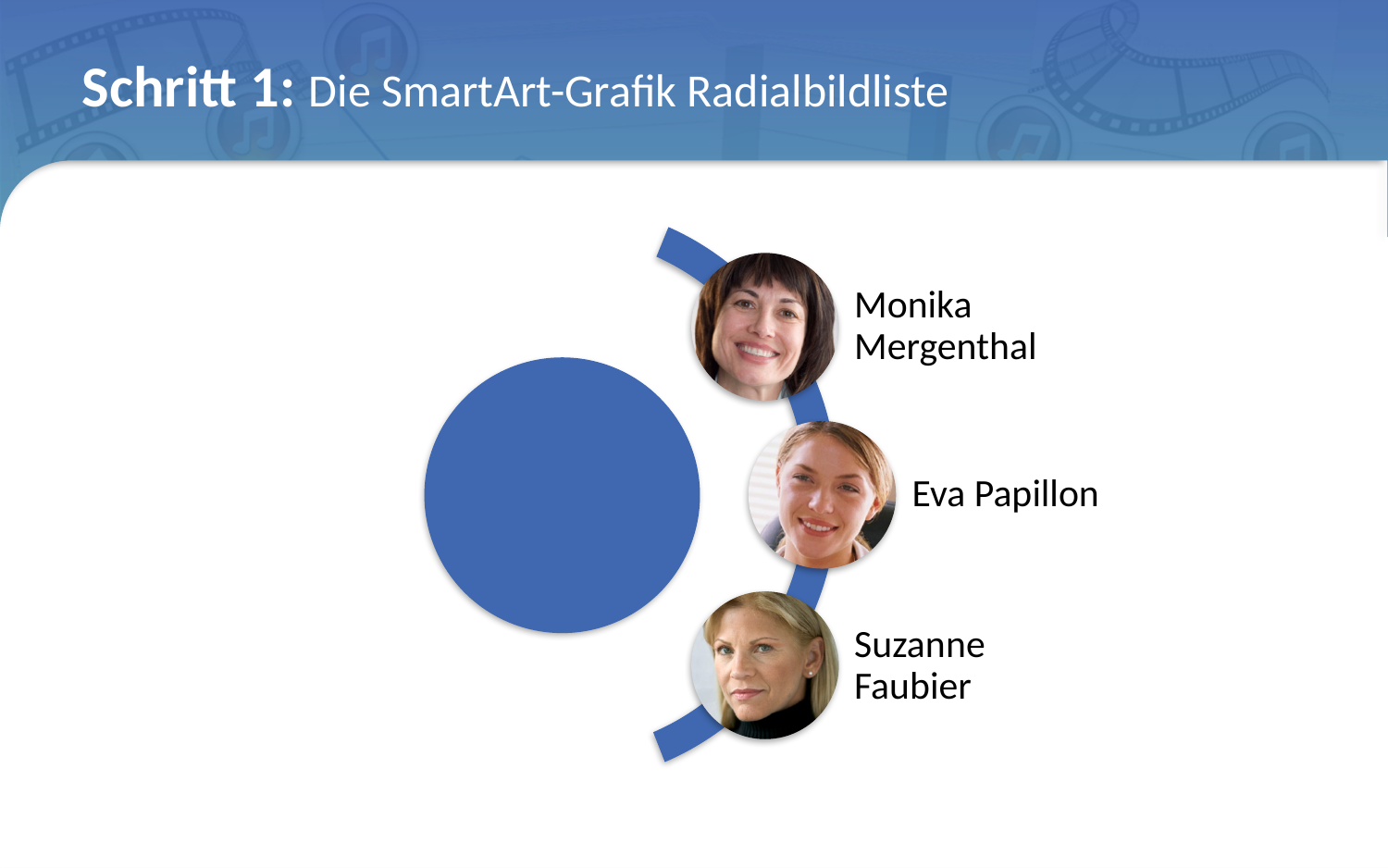

# Schritt 1: Die SmartArt-Grafik Radialbildliste

Monika Mergenthal
Eva Papillon
Suzanne Faubier